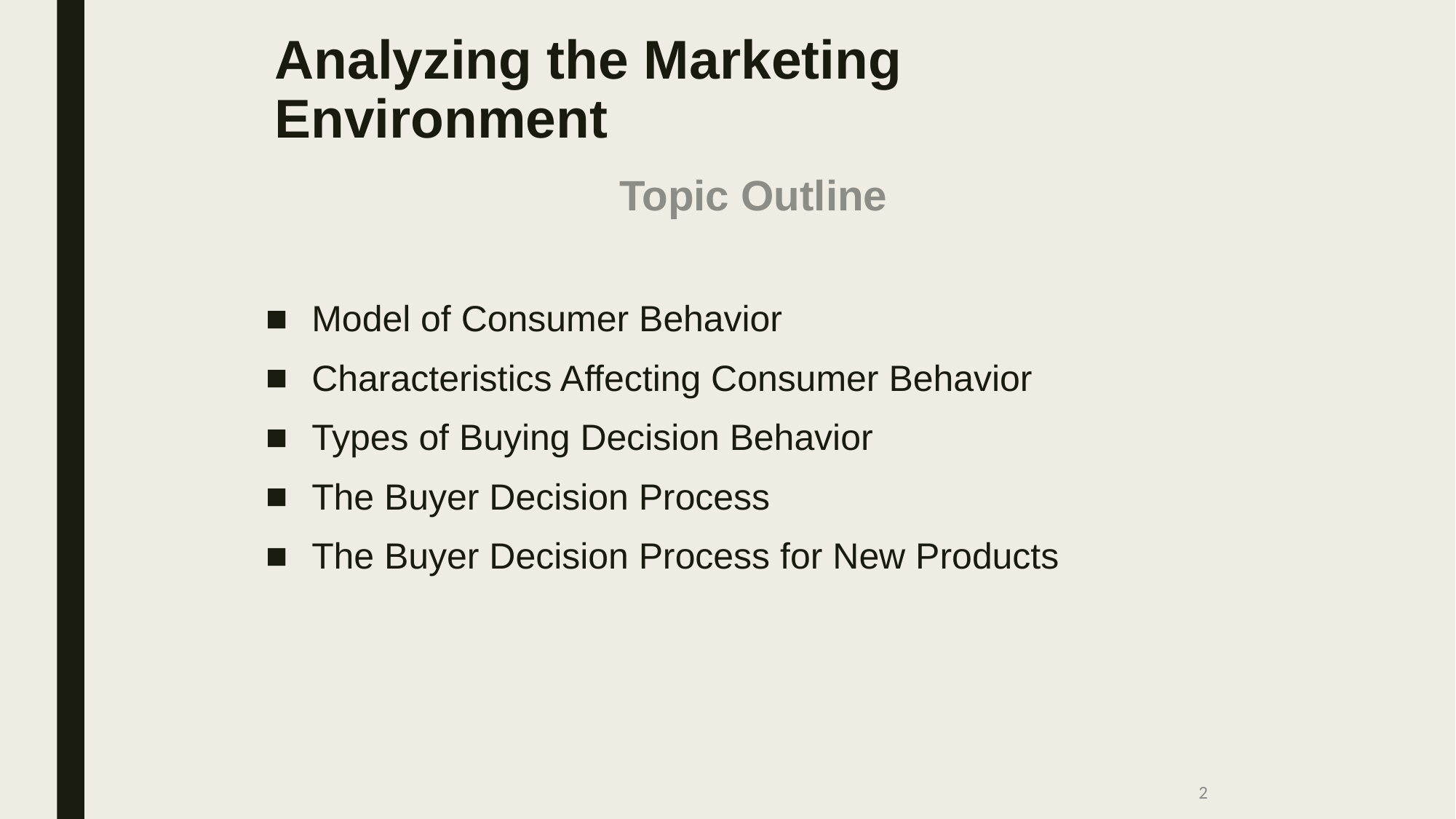

# Analyzing the Marketing Environment
Topic Outline

Model of Consumer Behavior
Characteristics Affecting Consumer Behavior
Types of Buying Decision Behavior
The Buyer Decision Process
The Buyer Decision Process for New Products
2